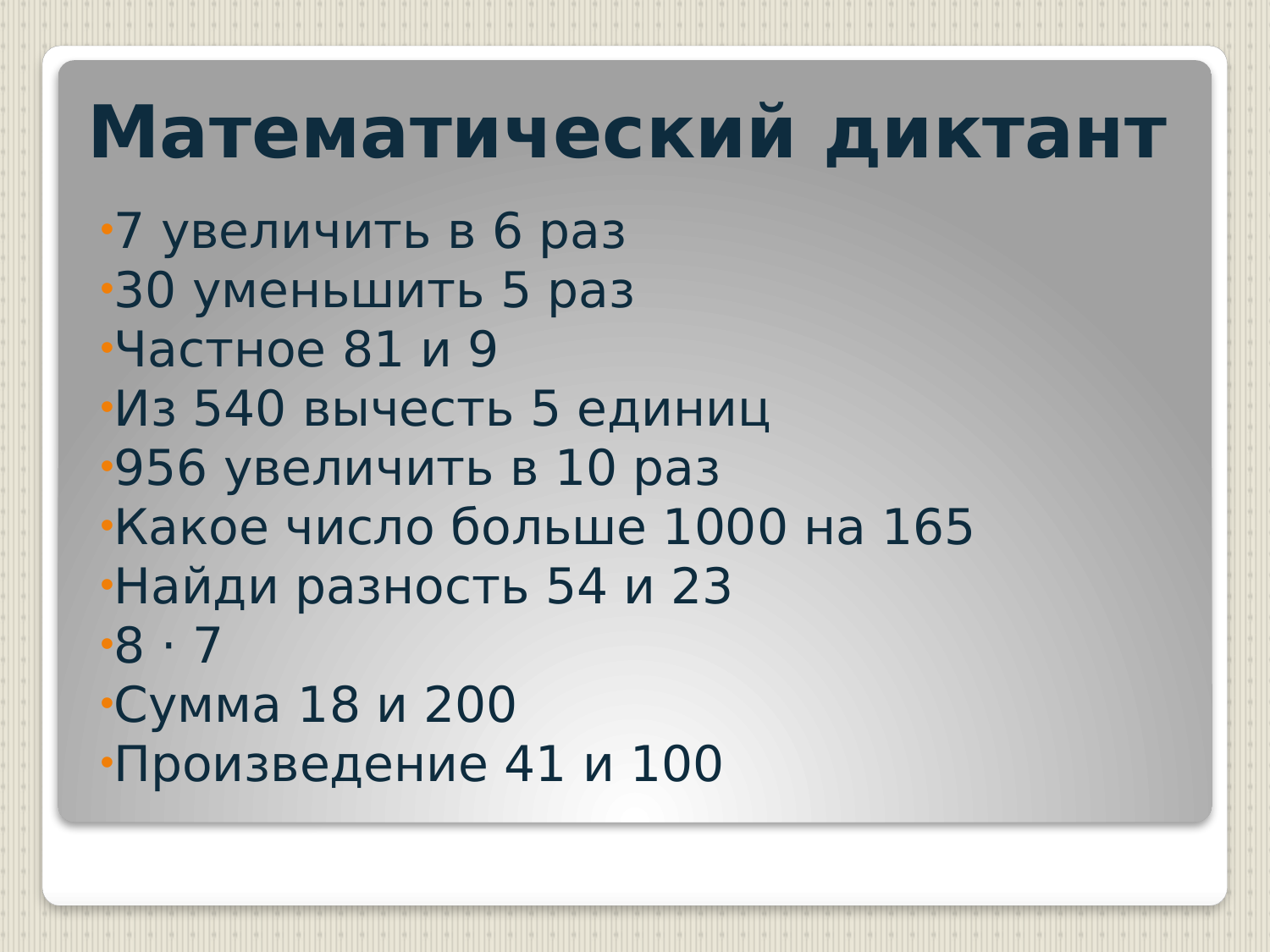

# Математический диктант
7 увеличить в 6 раз
30 уменьшить 5 раз
Частное 81 и 9
Из 540 вычесть 5 единиц
956 увеличить в 10 раз
Какое число больше 1000 на 165
Найди разность 54 и 23
8 · 7
Сумма 18 и 200
Произведение 41 и 100